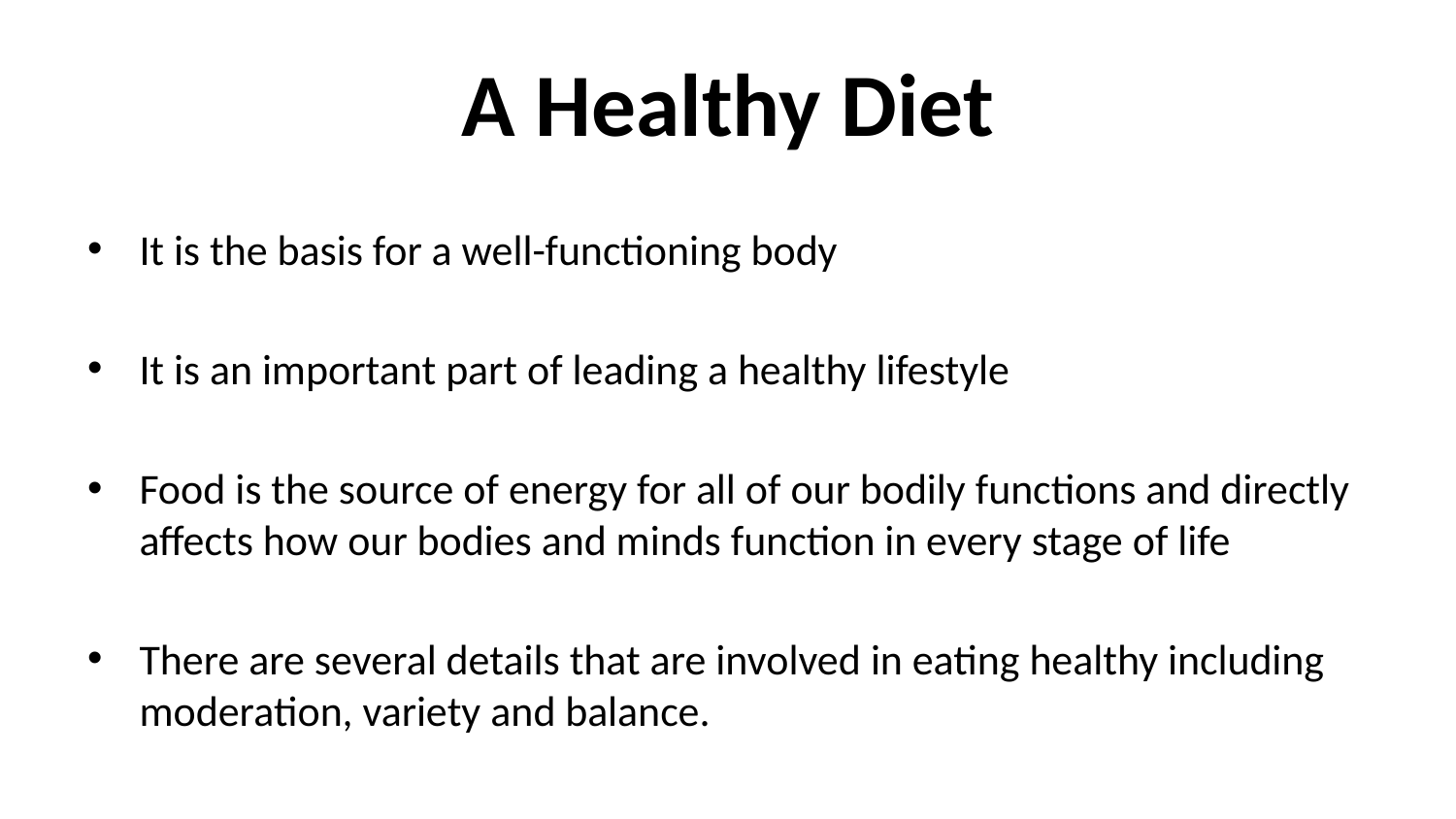

# A Healthy Diet
It is the basis for a well-functioning body

It is an important part of leading a healthy lifestyle

Food is the source of energy for all of our bodily functions and directly affects how our bodies and minds function in every stage of life

There are several details that are involved in eating healthy including moderation, variety and balance.